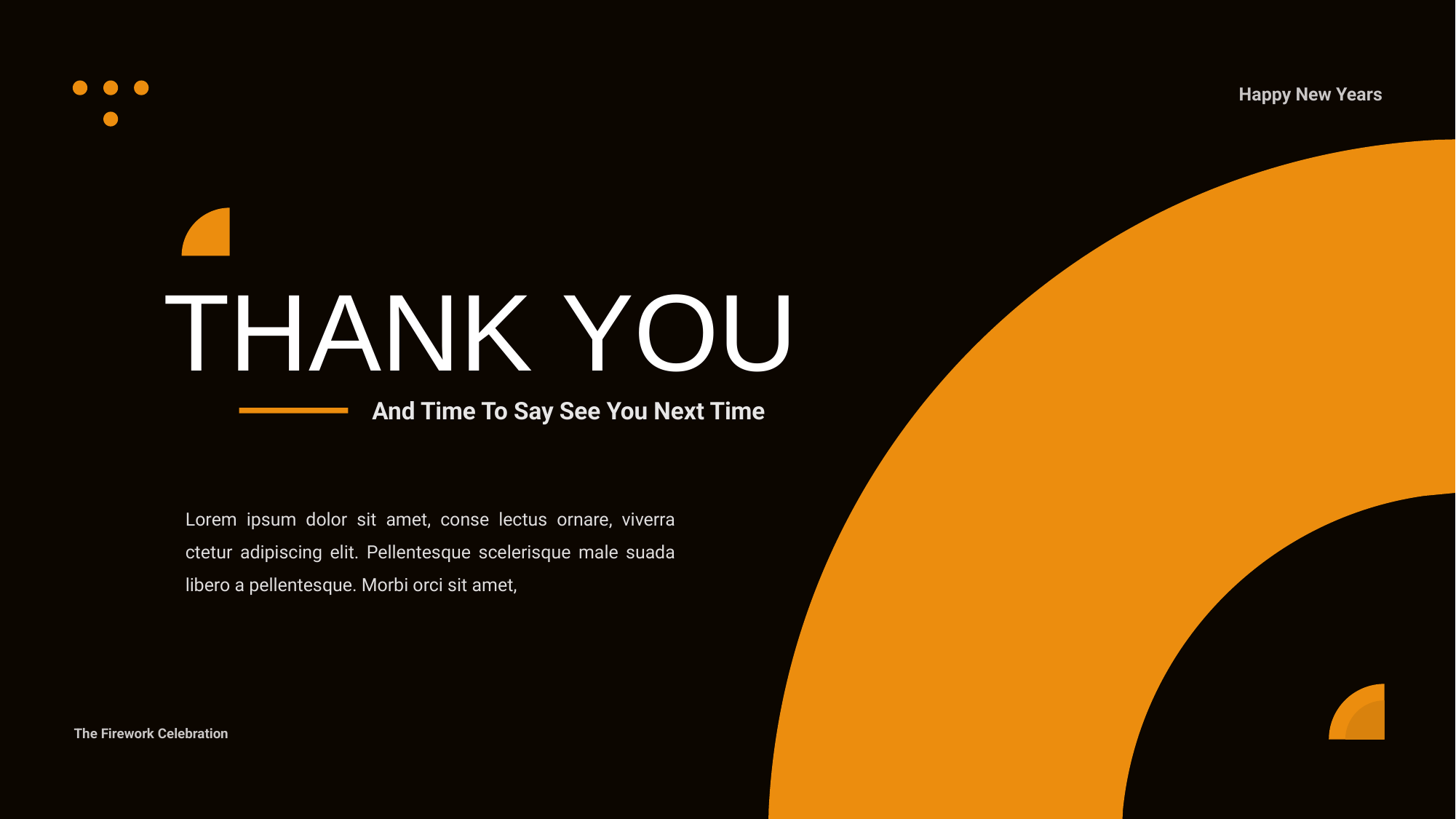

Happy New Years

THANK YOU
And Time To Say See You Next Time

Lorem ipsum dolor sit amet, conse lectus ornare, viverra ctetur adipiscing elit. Pellentesque scelerisque male suada libero a pellentesque. Morbi orci sit amet,

The Firework Celebration